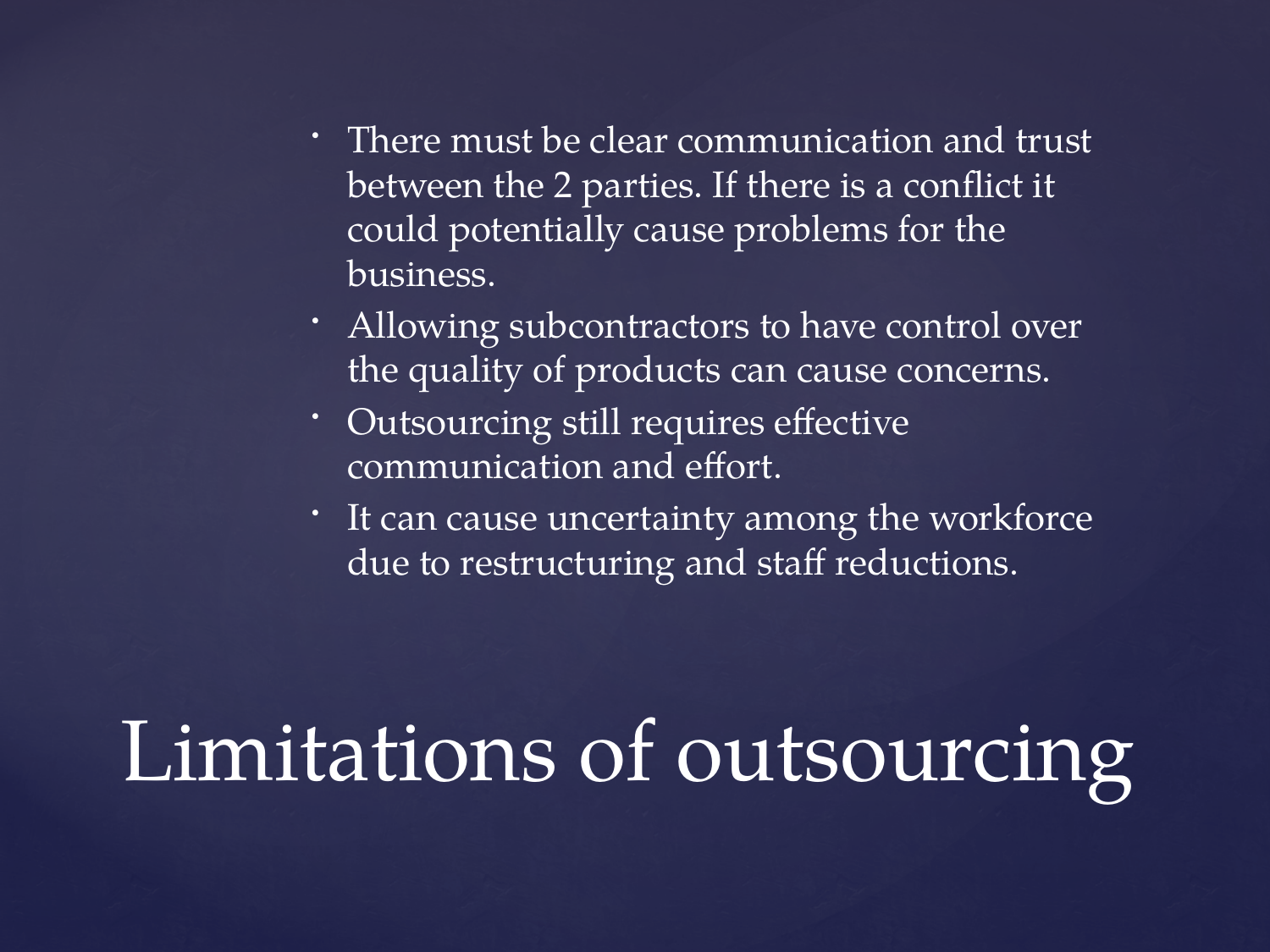

There must be clear communication and trust between the 2 parties. If there is a conflict it could potentially cause problems for the business.
Allowing subcontractors to have control over the quality of products can cause concerns.
Outsourcing still requires effective communication and effort.
It can cause uncertainty among the workforce due to restructuring and staff reductions.
# Limitations of outsourcing